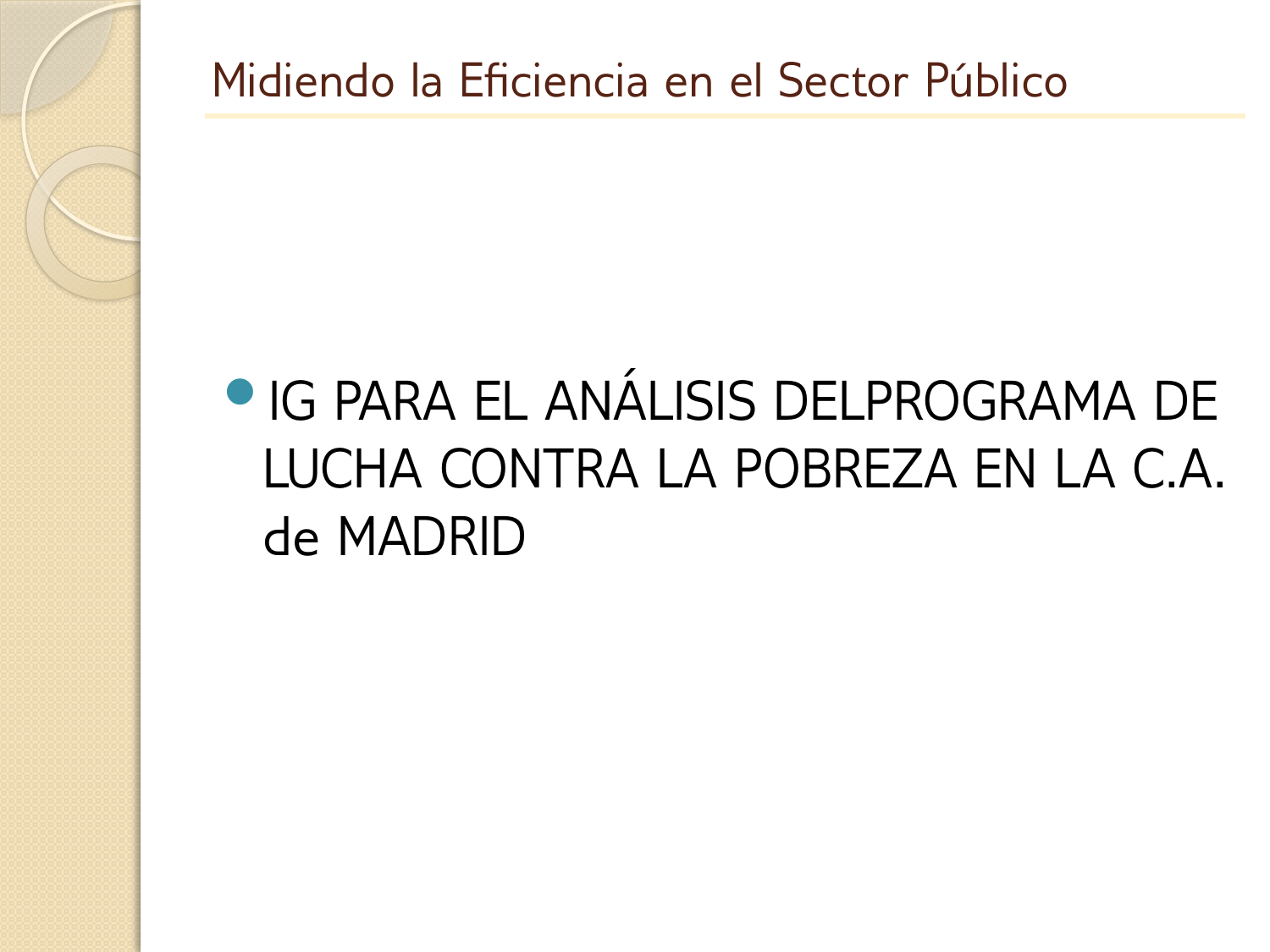

# Midiendo la Eficiencia en el Sector Público

IG PARA EL ANÁLISIS DELPROGRAMA DE LUCHA CONTRA LA POBREZA EN LA C.A. de MADRID